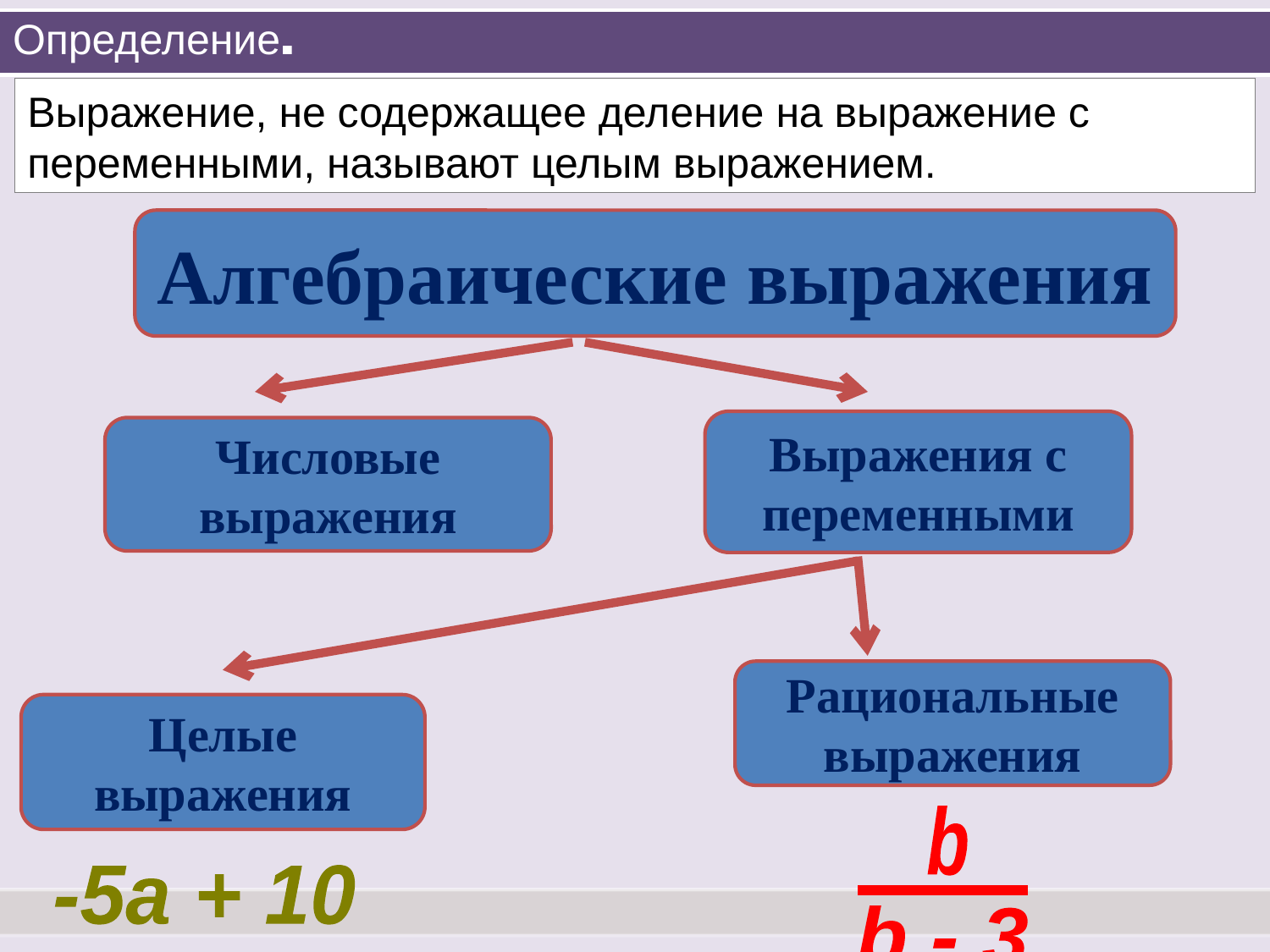

# Определение.

Выражение, не содержащее деление на выражение с переменными, называют целым выражением.
Алгебраические выражения
Выражения с переменными
Числовые выражения
Рациональные выражения
Целые выражения
b
_
b - 3
-5а + 10